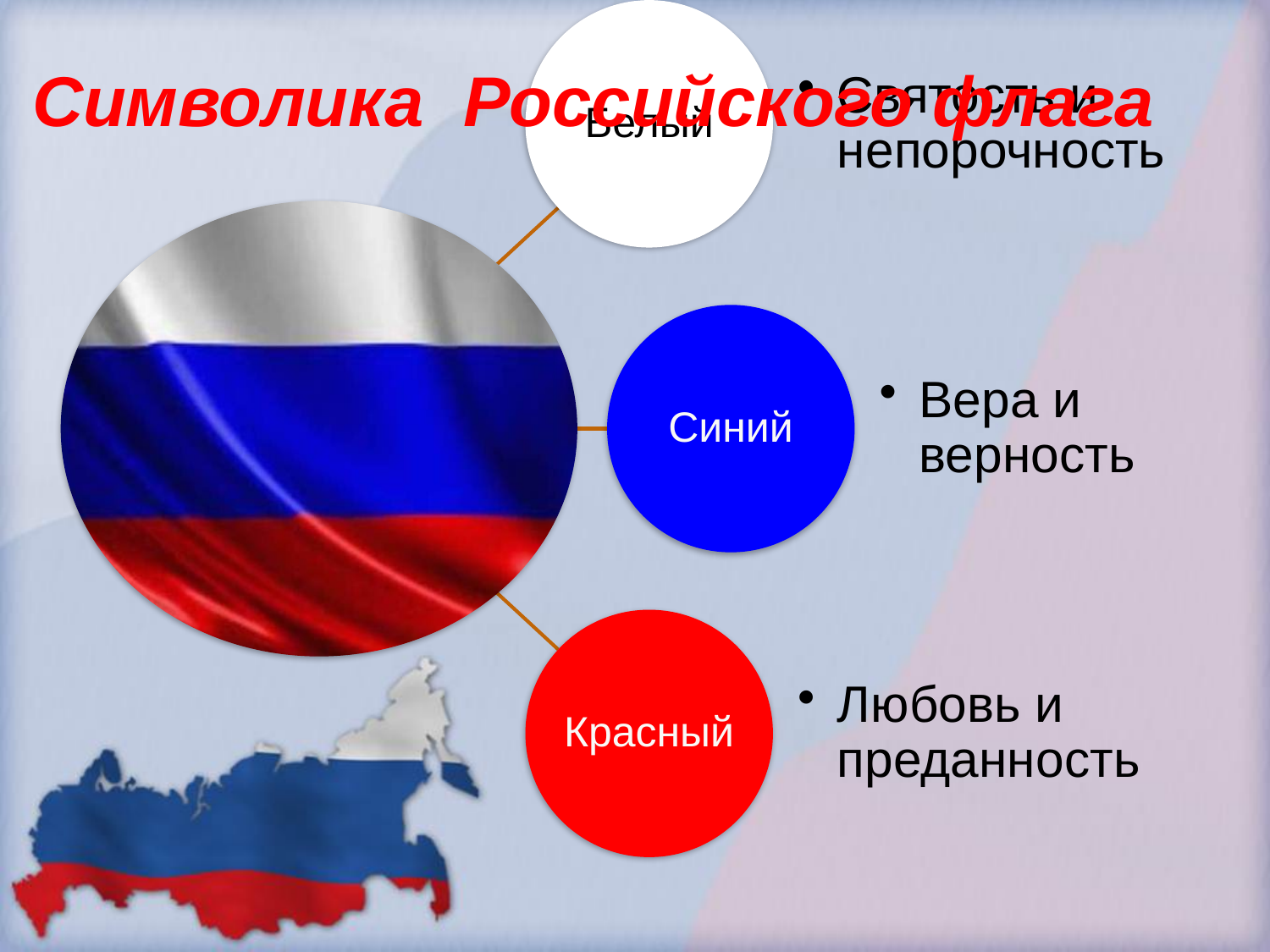

Белый
Святость и непорочность
Синий
Вера и верность
Красный
Любовь и преданность
Символика  Российского флага